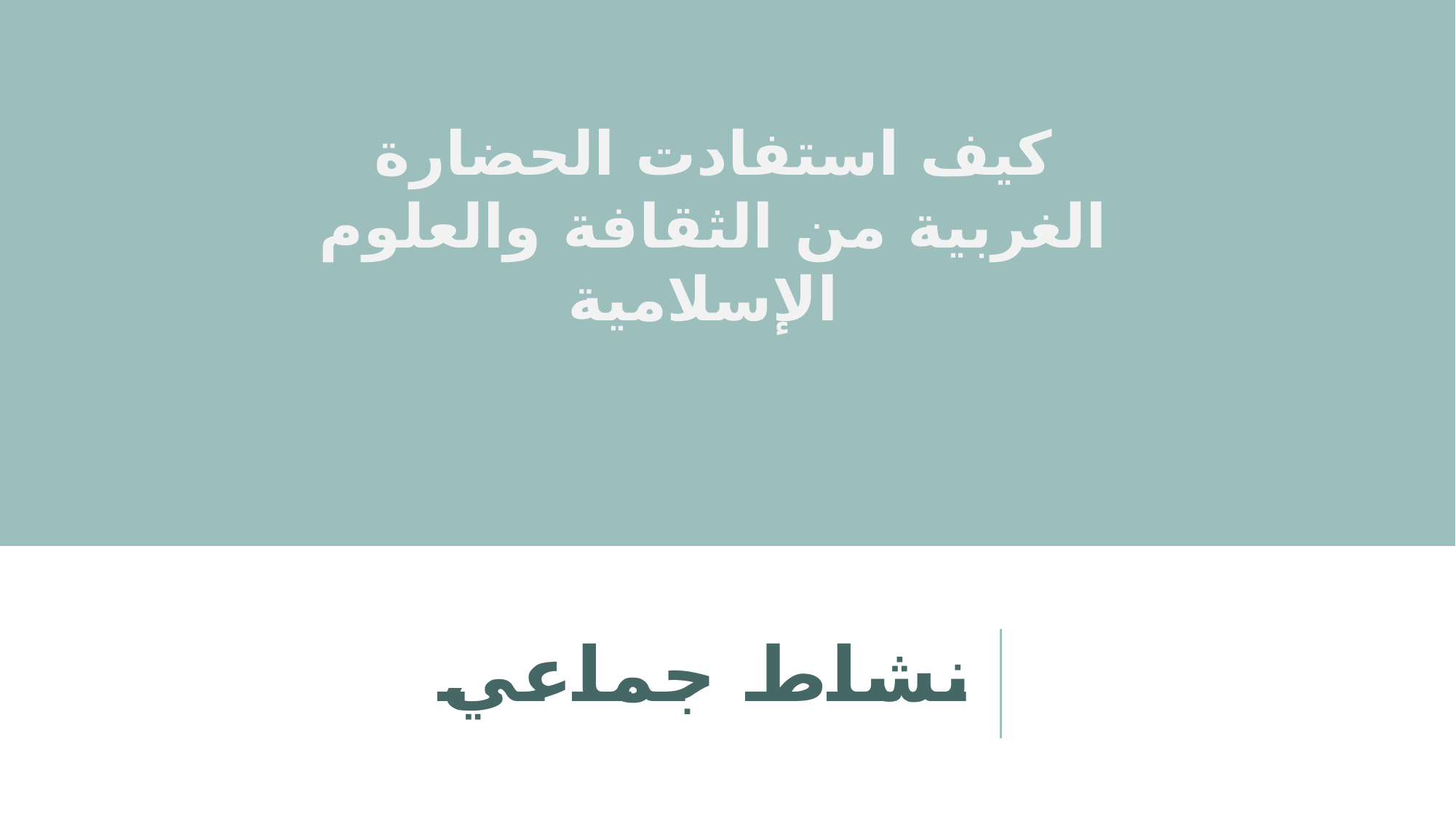

كيف استفادت الحضارة الغربية من الثقافة والعلوم الإسلامية
# نشاط جماعي